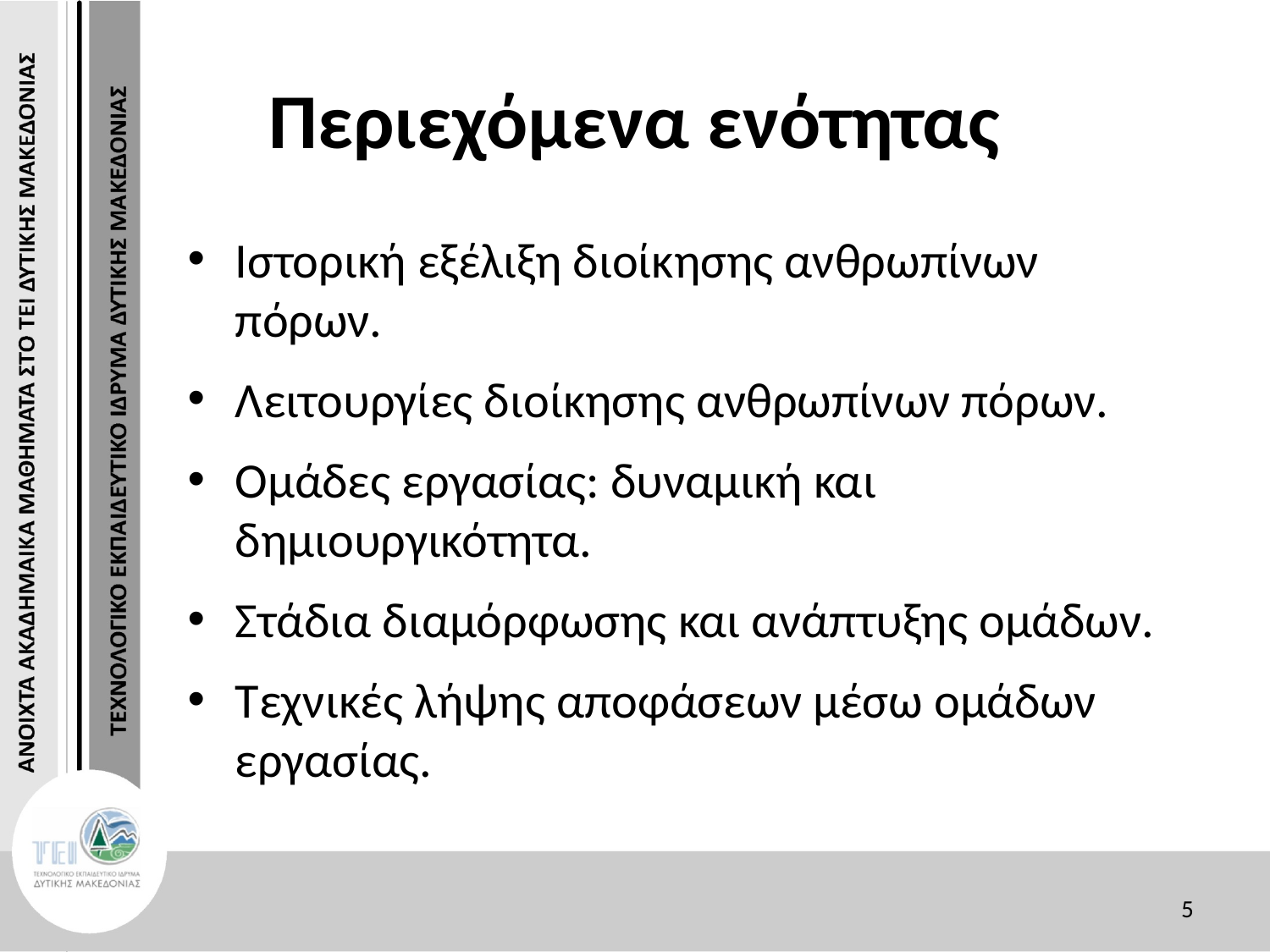

# Περιεχόμενα ενότητας
Ιστορική εξέλιξη διοίκησης ανθρωπίνων πόρων.
Λειτουργίες διοίκησης ανθρωπίνων πόρων.
Ομάδες εργασίας: δυναμική και δημιουργικότητα.
Στάδια διαμόρφωσης και ανάπτυξης ομάδων.
Τεχνικές λήψης αποφάσεων μέσω ομάδων εργασίας.
5